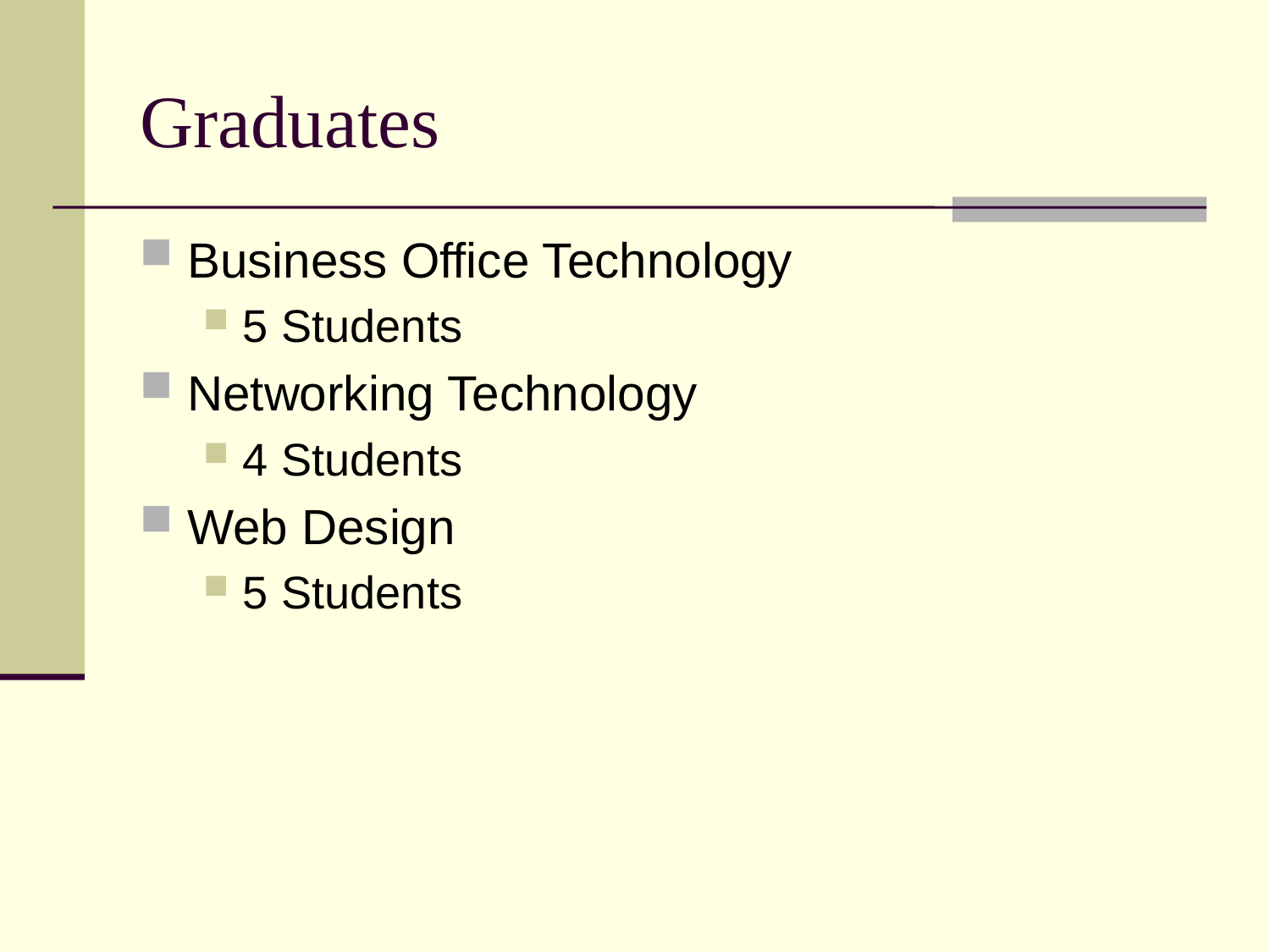

# Graduates
Business Office Technology
5 Students
Networking Technology
4 Students
Web Design
5 Students